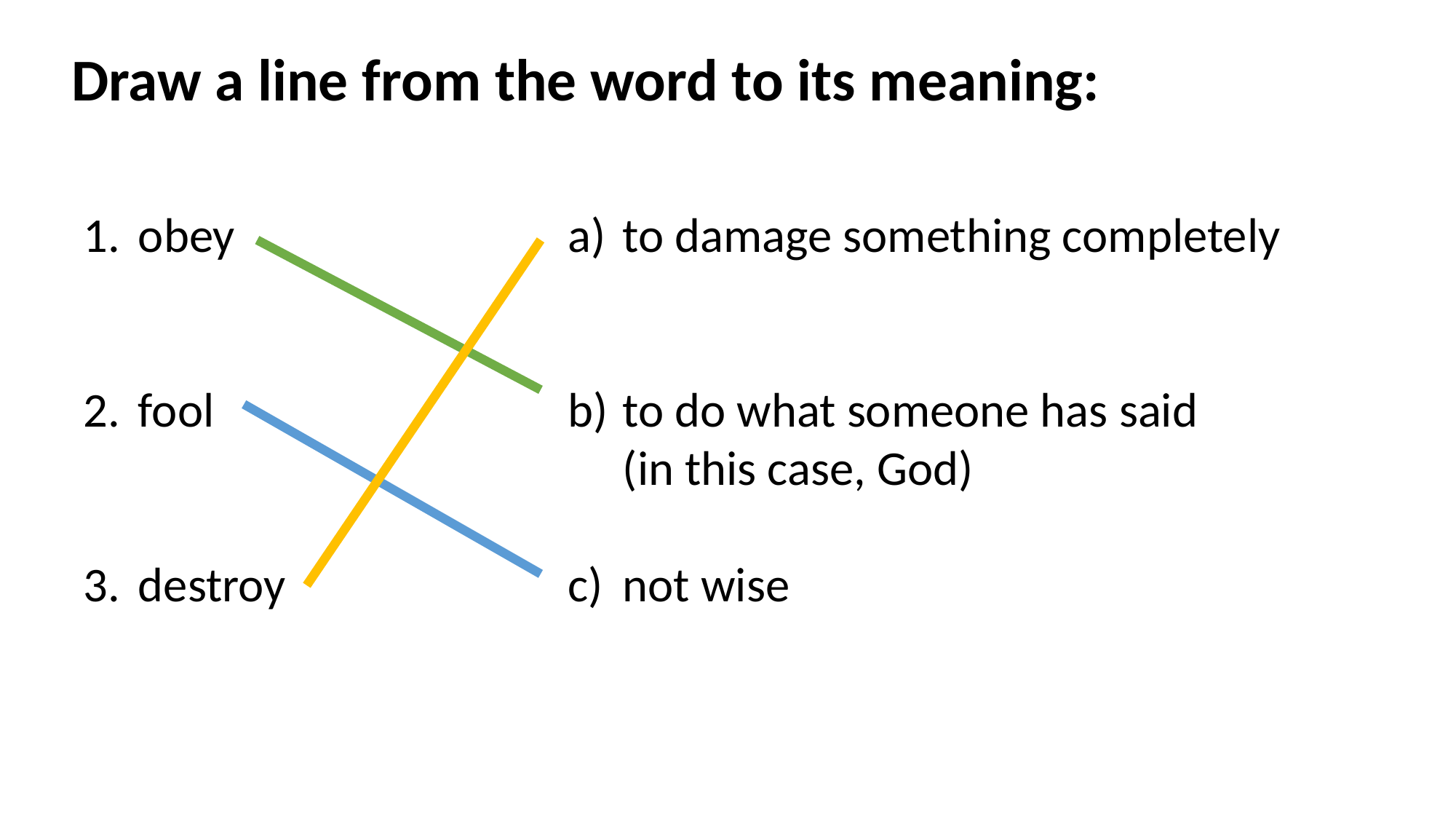

# Draw a line from the word to its meaning:
obey

fool

destroy

to damage something completely
to do what someone has said
(in this case, God)
not wise